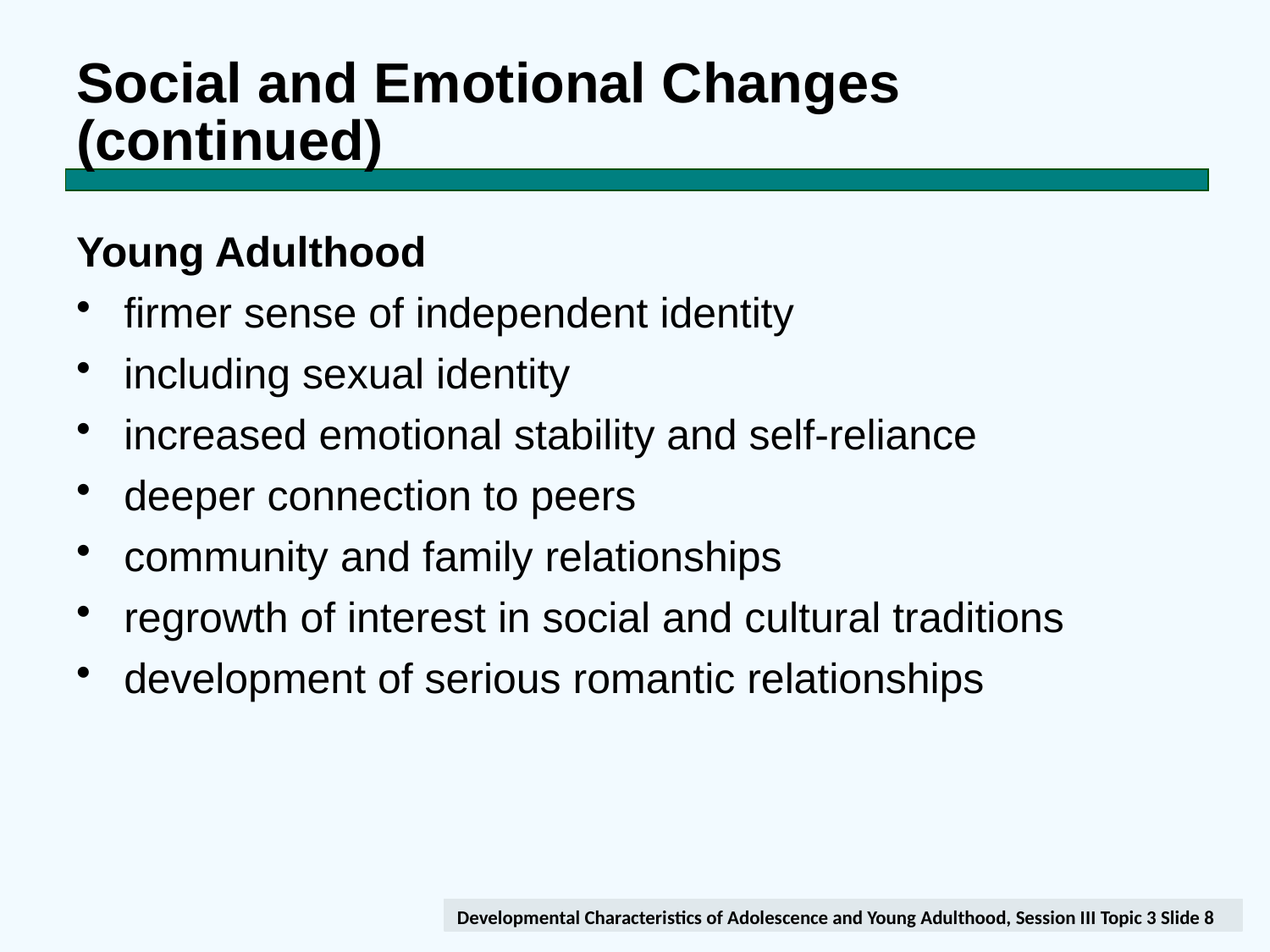

# Social and Emotional Changes (continued)
Young Adulthood
firmer sense of independent identity
including sexual identity
increased emotional stability and self-reliance
deeper connection to peers
community and family relationships
regrowth of interest in social and cultural traditions
development of serious romantic relationships
Developmental Characteristics of Adolescence and Young Adulthood, Session III Topic 3 Slide 8